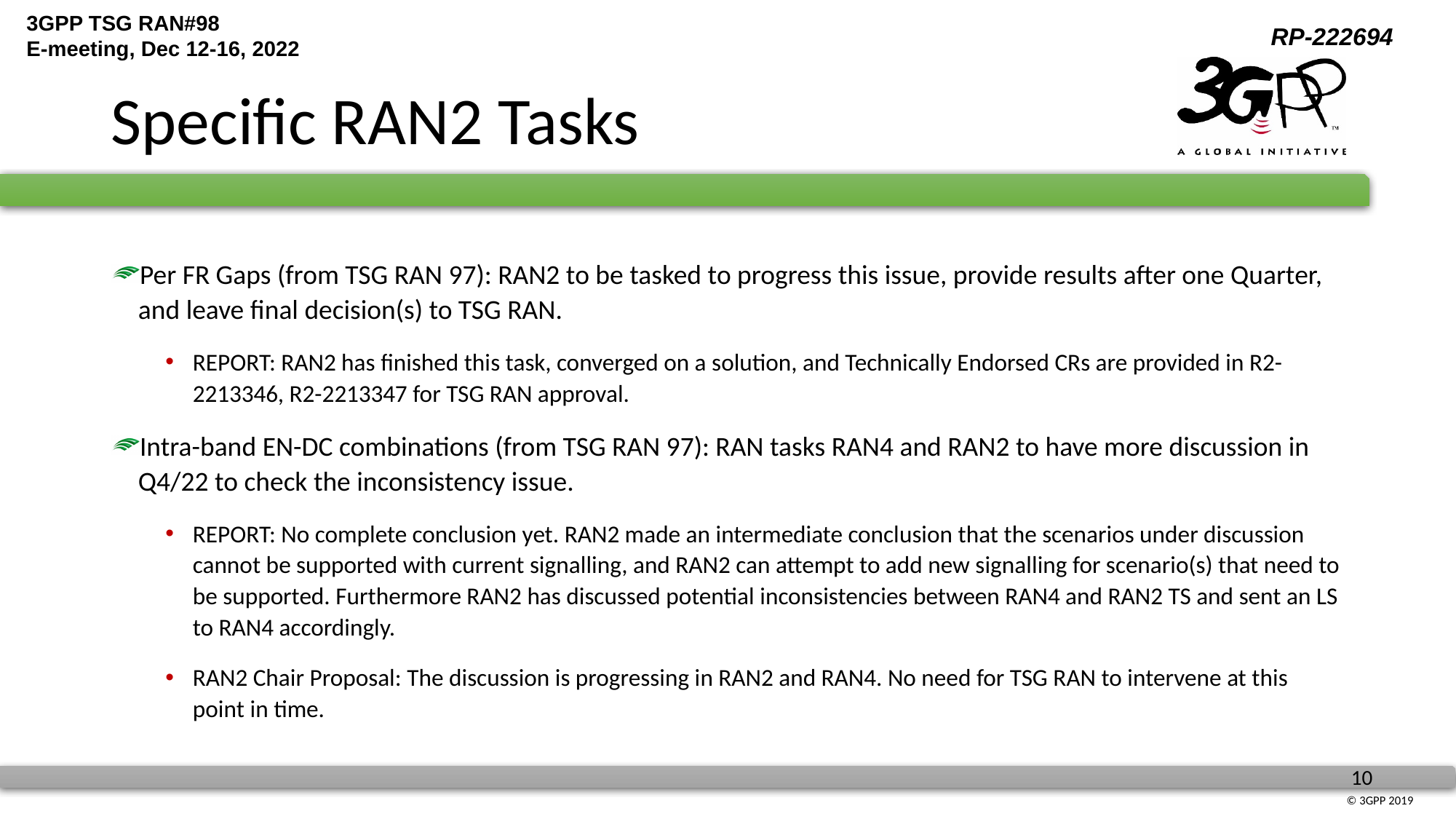

# Specific RAN2 Tasks
Per FR Gaps (from TSG RAN 97): RAN2 to be tasked to progress this issue, provide results after one Quarter, and leave final decision(s) to TSG RAN.
REPORT: RAN2 has finished this task, converged on a solution, and Technically Endorsed CRs are provided in R2-2213346, R2-2213347 for TSG RAN approval.
Intra-band EN-DC combinations (from TSG RAN 97): RAN tasks RAN4 and RAN2 to have more discussion in Q4/22 to check the inconsistency issue.
REPORT: No complete conclusion yet. RAN2 made an intermediate conclusion that the scenarios under discussion cannot be supported with current signalling, and RAN2 can attempt to add new signalling for scenario(s) that need to be supported. Furthermore RAN2 has discussed potential inconsistencies between RAN4 and RAN2 TS and sent an LS to RAN4 accordingly.
RAN2 Chair Proposal: The discussion is progressing in RAN2 and RAN4. No need for TSG RAN to intervene at this point in time.